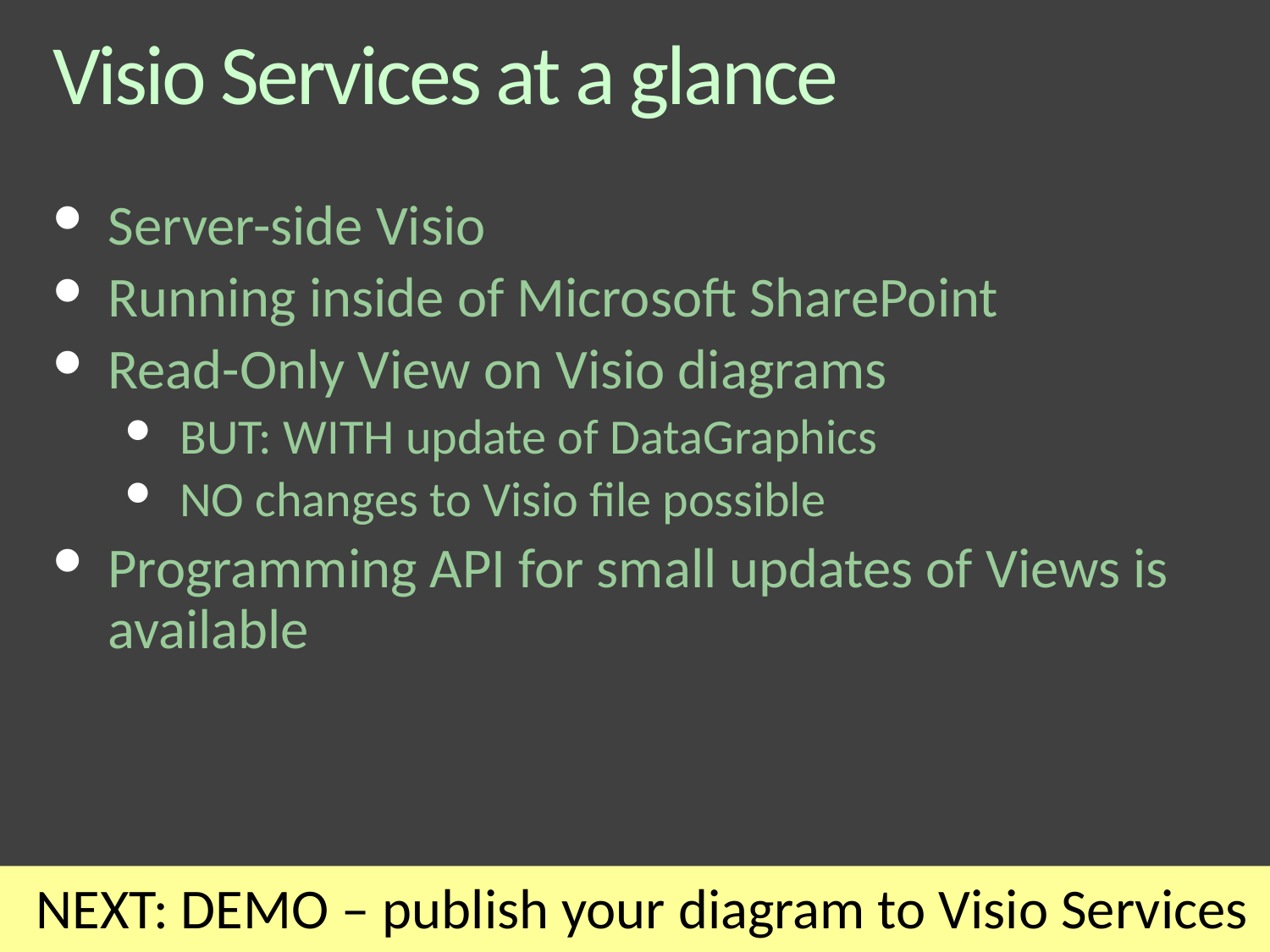

# Visio Services at a glance
Server-side Visio
Running inside of Microsoft SharePoint
Read-Only View on Visio diagrams
BUT: WITH update of DataGraphics
NO changes to Visio file possible
Programming API for small updates of Views is available
NEXT: DEMO – publish your diagram to Visio Services